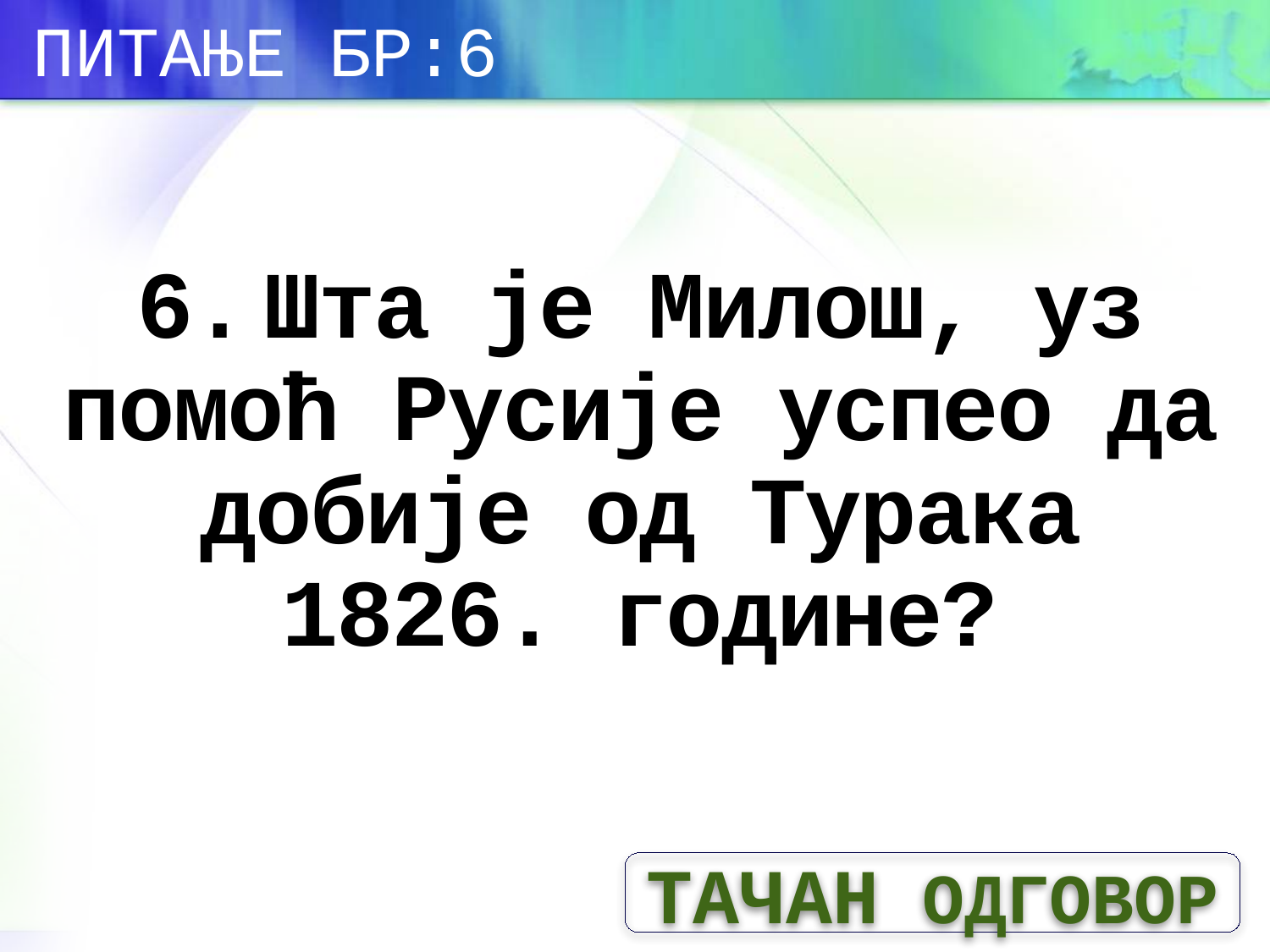

ПИТАЊЕ БР:6
# 6.	Шта је Милош, уз помоћ Русије успео да добије од Турака 1826. године?
ТАЧАН ОДГОВОР